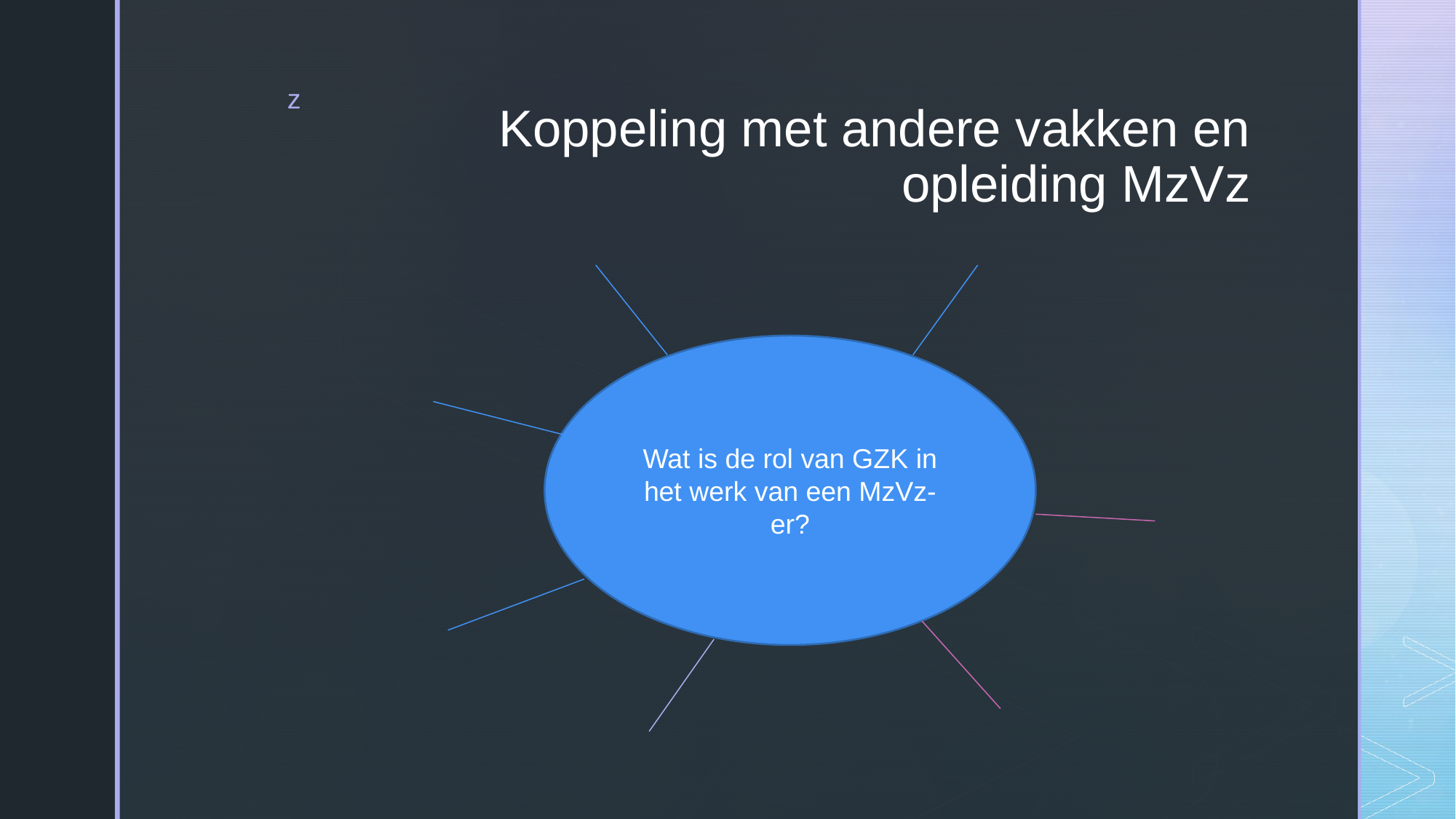

# Koppeling met andere vakken en opleiding MzVz

Wat is de rol van GZK in het werk van een MzVz-er?